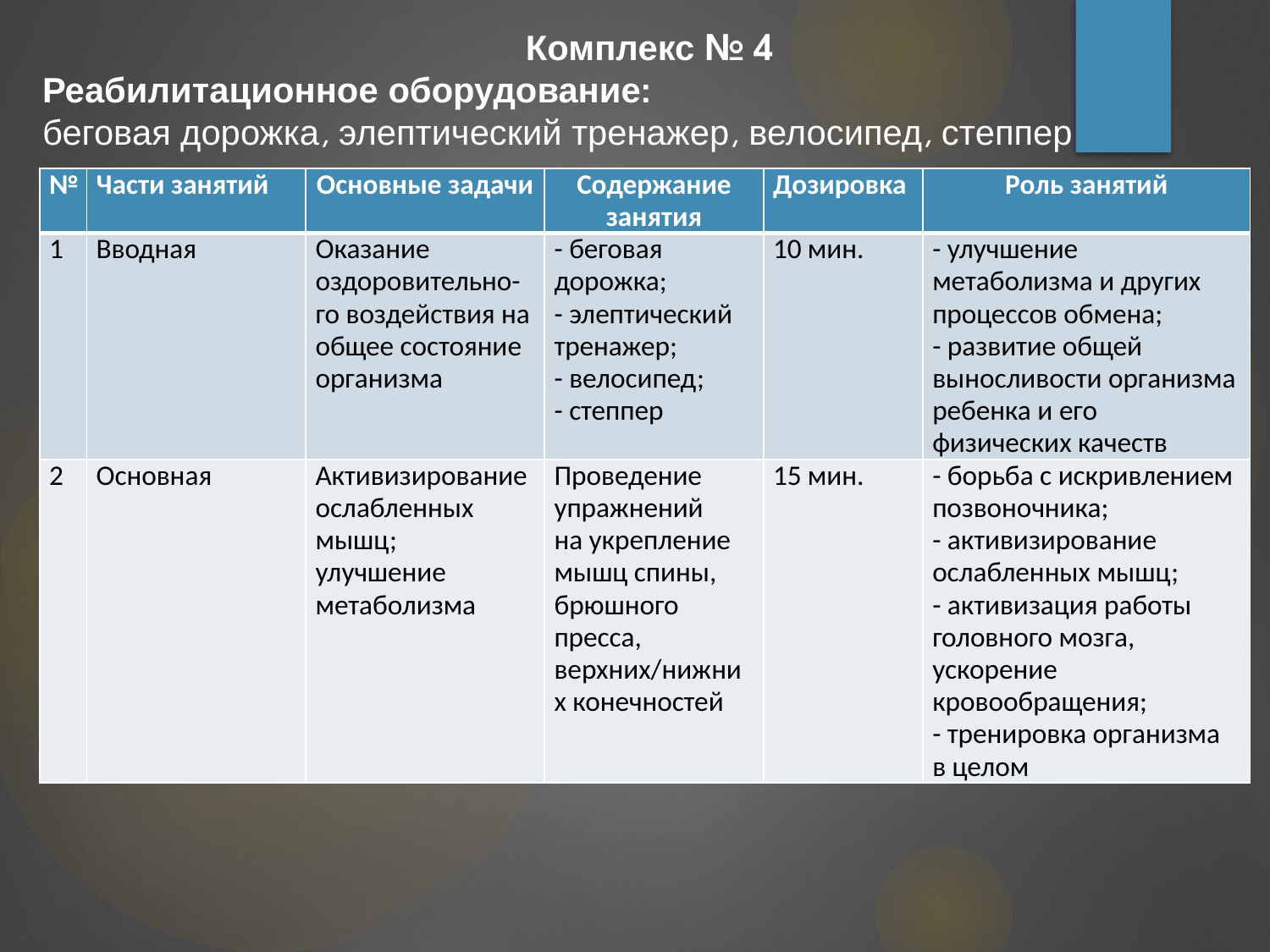

Комплекс № 4
Реабилитационное оборудование:
беговая дорожка, элептический тренажер, велосипед, степпер
| № | Части занятий | Основные задачи | Содержание занятия | Дозировка | Роль занятий |
| --- | --- | --- | --- | --- | --- |
| 1 | Вводная | Оказание оздоровительно-го воздействия на общее состояние организма | - беговая дорожка; - элептический тренажер; - велосипед; - степпер | 10 мин. | - улучшение метаболизма и других процессов обмена; - развитие общей выносливости организма ребенка и его физических качеств |
| 2 | Основная | Активизирование ослабленных мышц; улучшение метаболизма | Проведение упражнений на укрепление мышц спины, брюшного пресса, верхних/нижних конечностей | 15 мин. | - борьба с искривлением позвоночника; - активизирование ослабленных мышц; - активизация работы головного мозга, ускорение кровообращения; - тренировка организма в целом |